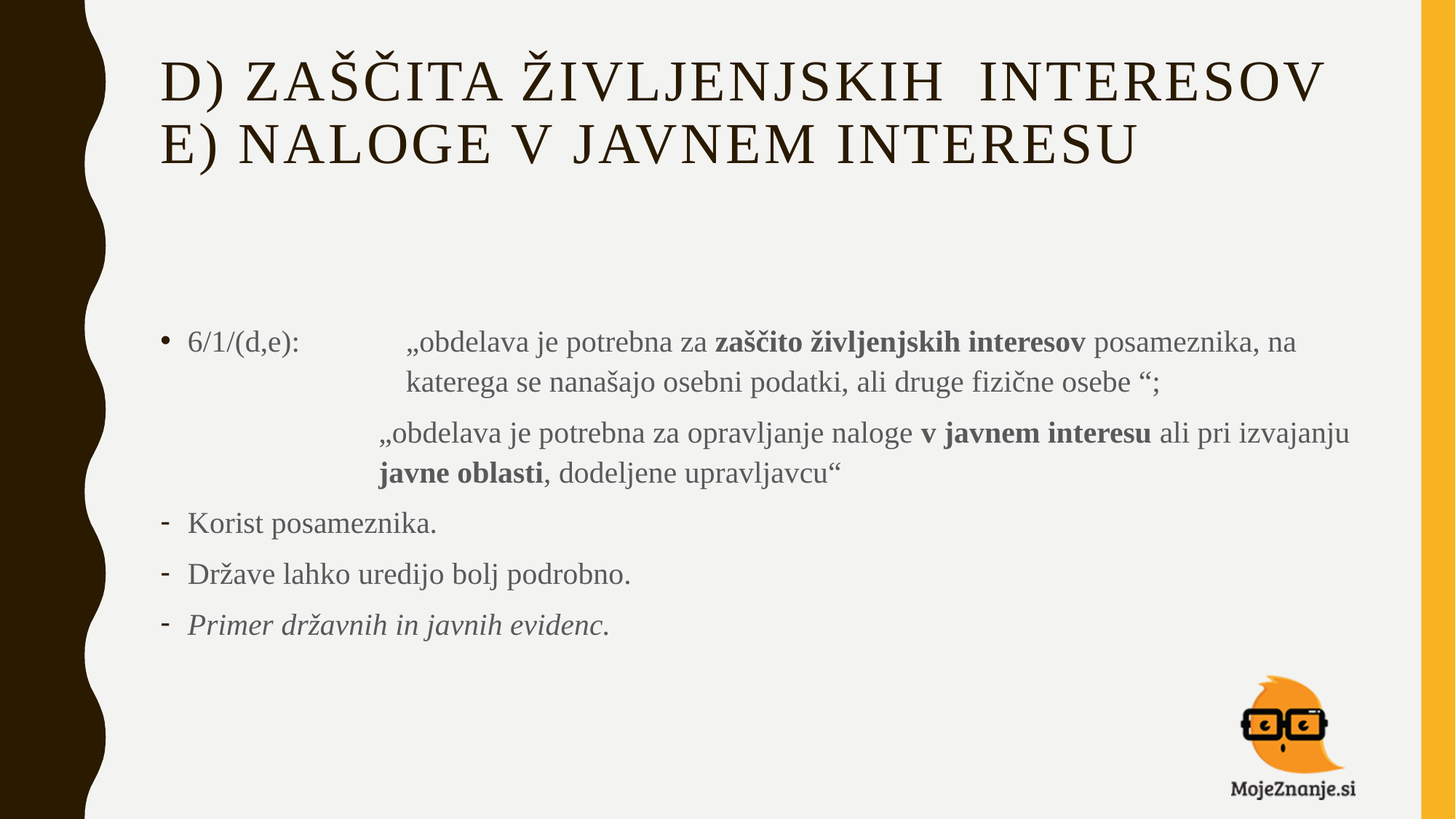

# D) ZAŠČITA ŽIVLJENJSKIH 	INTERESOV E) NALOGE V JAVNEM INTERESU
6/1/(d,e): 	„obdelava je potrebna za zaščito življenjskih interesov posameznika, na 		katerega se nanašajo osebni podatki, ali druge fizične osebe “;
		„obdelava je potrebna za opravljanje naloge v javnem interesu ali pri izvajanju 		javne oblasti, dodeljene upravljavcu“
Korist posameznika.
Države lahko uredijo bolj podrobno.
Primer državnih in javnih evidenc.